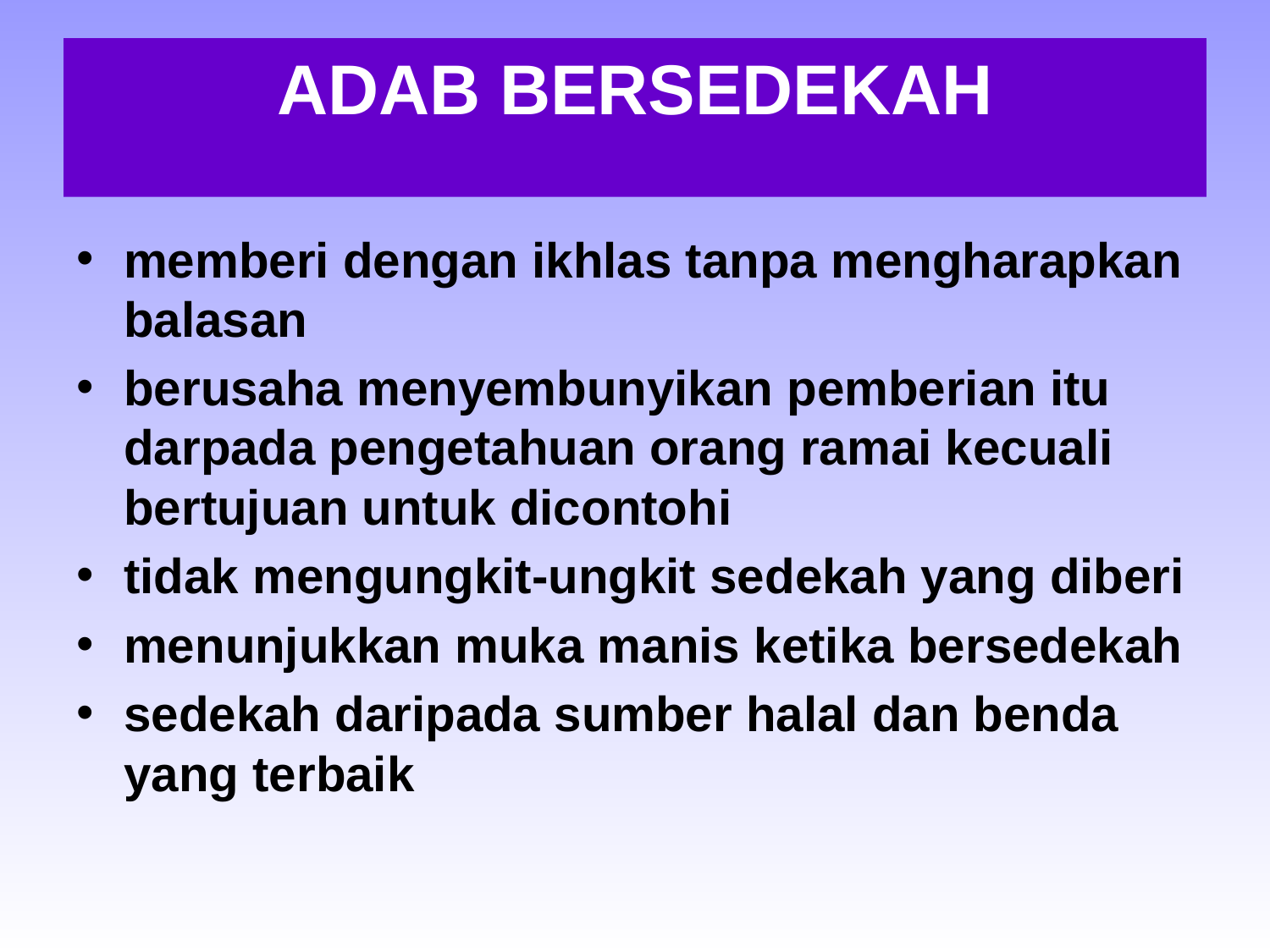

# ADAB BERSEDEKAH
memberi dengan ikhlas tanpa mengharapkan balasan
berusaha menyembunyikan pemberian itu darpada pengetahuan orang ramai kecuali bertujuan untuk dicontohi
tidak mengungkit-ungkit sedekah yang diberi
menunjukkan muka manis ketika bersedekah
sedekah daripada sumber halal dan benda yang terbaik